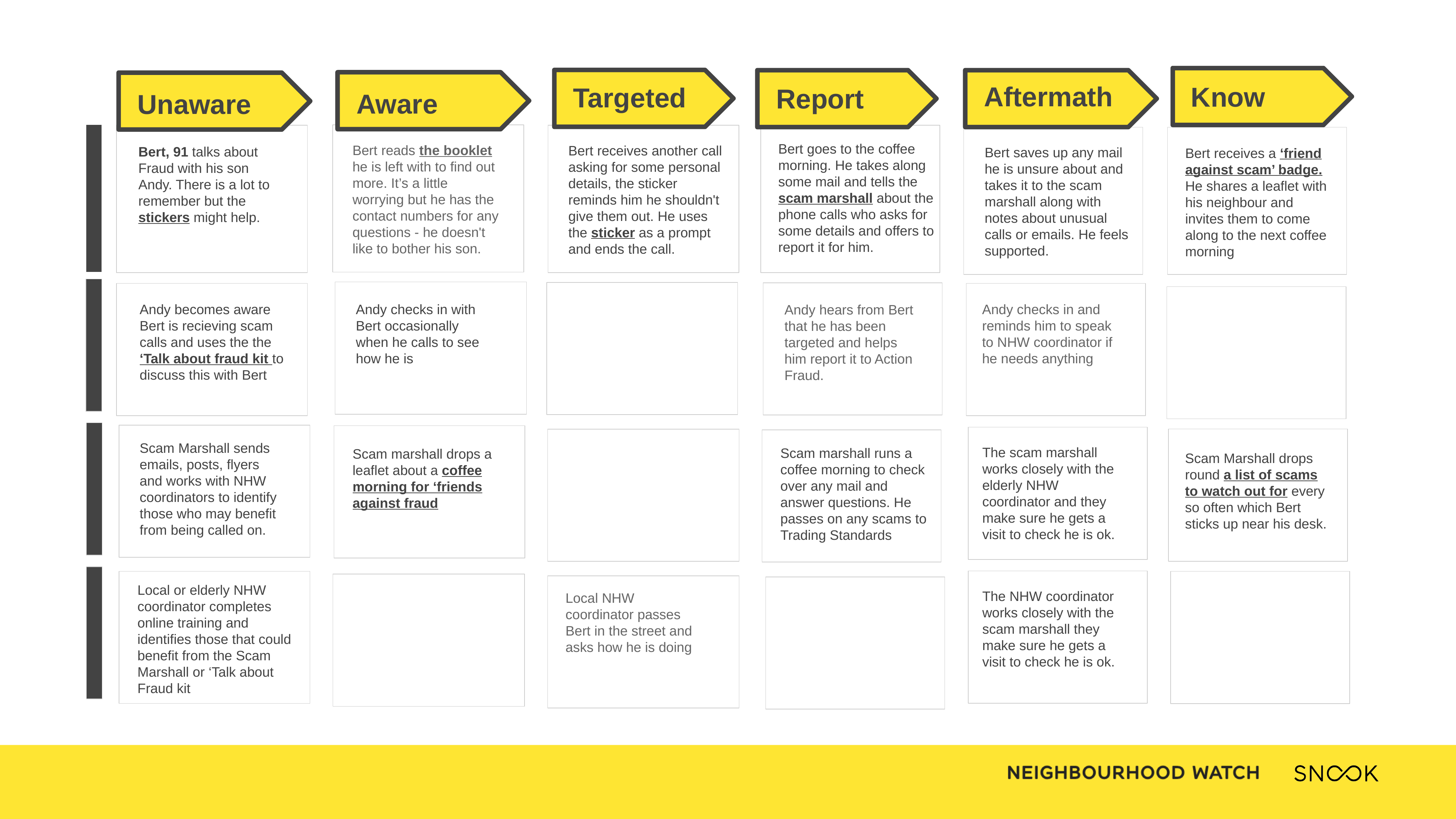

Aware
Unaware
Targeted
Know

Report

Aftermath

Bert saves up any mail he is unsure about and takes it to the scam marshall along with notes about unusual calls or emails. He feels supported.

Bert goes to the coffee morning. He takes along some mail and tells the scam marshall about the phone calls who asks for some details and offers to report it for him.
Bert receives another call asking for some personal details, the sticker reminds him he shouldn't give them out. He uses the sticker as a prompt and ends the call.

Bert receives a ‘friend against scam’ badge.
He shares a leaflet with his neighbour and invites them to come along to the next coffee morning
Bert, 91 talks about  Fraud with his son Andy. There is a lot to remember but the stickers might help.
Bert reads the booklet he is left with to find out more. It’s a little worrying but he has the contact numbers for any questions - he doesn't like to bother his son.

Andy checks in and reminds him to speak to NHW coordinator if he needs anything
Andy becomes aware Bert is recieving scam calls and uses the the ‘Talk about fraud kit to discuss this with Bert
Andy checks in with Bert occasionally when he calls to see how he is
Andy hears from Bert that he has been targeted and helps him report it to Action Fraud.

Scam marshall drops a leaflet about a coffee morning for ‘friends against fraud
Scam Marshall sends emails, posts, flyers and works with NHW coordinators to identify those who may benefit from being called on.
Scam Marshall drops round a list of scams to watch out for every so often which Bert sticks up near his desk.
The scam marshall works closely with the elderly NHW coordinator and they make sure he gets a visit to check he is ok.
Scam marshall runs a coffee morning to check over any mail and answer questions. He passes on any scams to Trading Standards

Local or elderly NHW coordinator completes online training and
identifies those that could benefit from the Scam Marshall or ‘Talk about Fraud kit

The NHW coordinator works closely with the scam marshall they make sure he gets a visit to check he is ok.
Local NHW coordinator passes Bert in the street and asks how he is doing